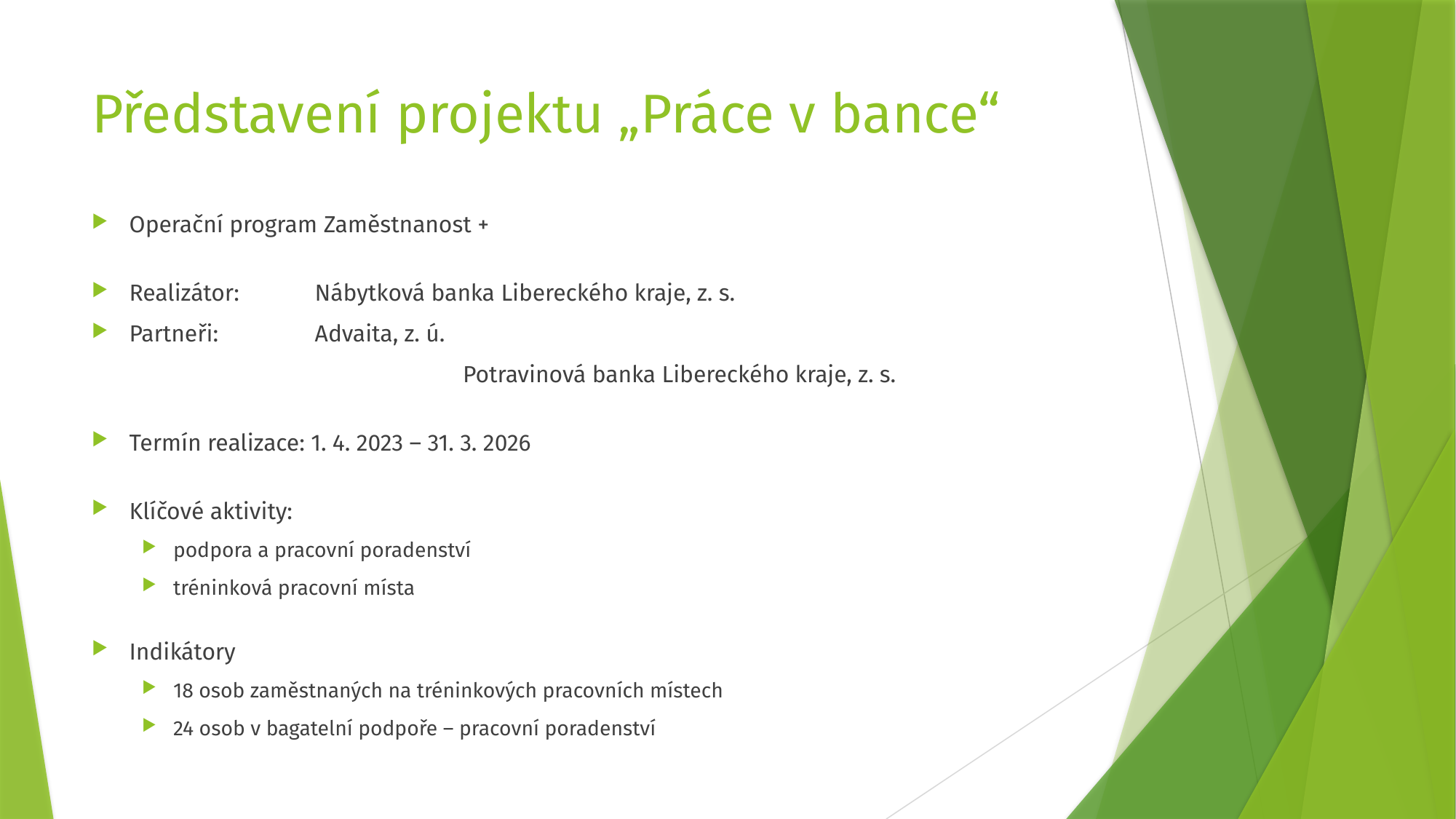

# Představení projektu „Práce v bance“
Operační program Zaměstnanost +
Realizátor: 	Nábytková banka Libereckého kraje, z. s.
Partneři: 		Advaita, z. ú.
				Potravinová banka Libereckého kraje, z. s.
Termín realizace: 1. 4. 2023 – 31. 3. 2026
Klíčové aktivity:
podpora a pracovní poradenství
tréninková pracovní místa
Indikátory
18 osob zaměstnaných na tréninkových pracovních místech
24 osob v bagatelní podpoře – pracovní poradenství